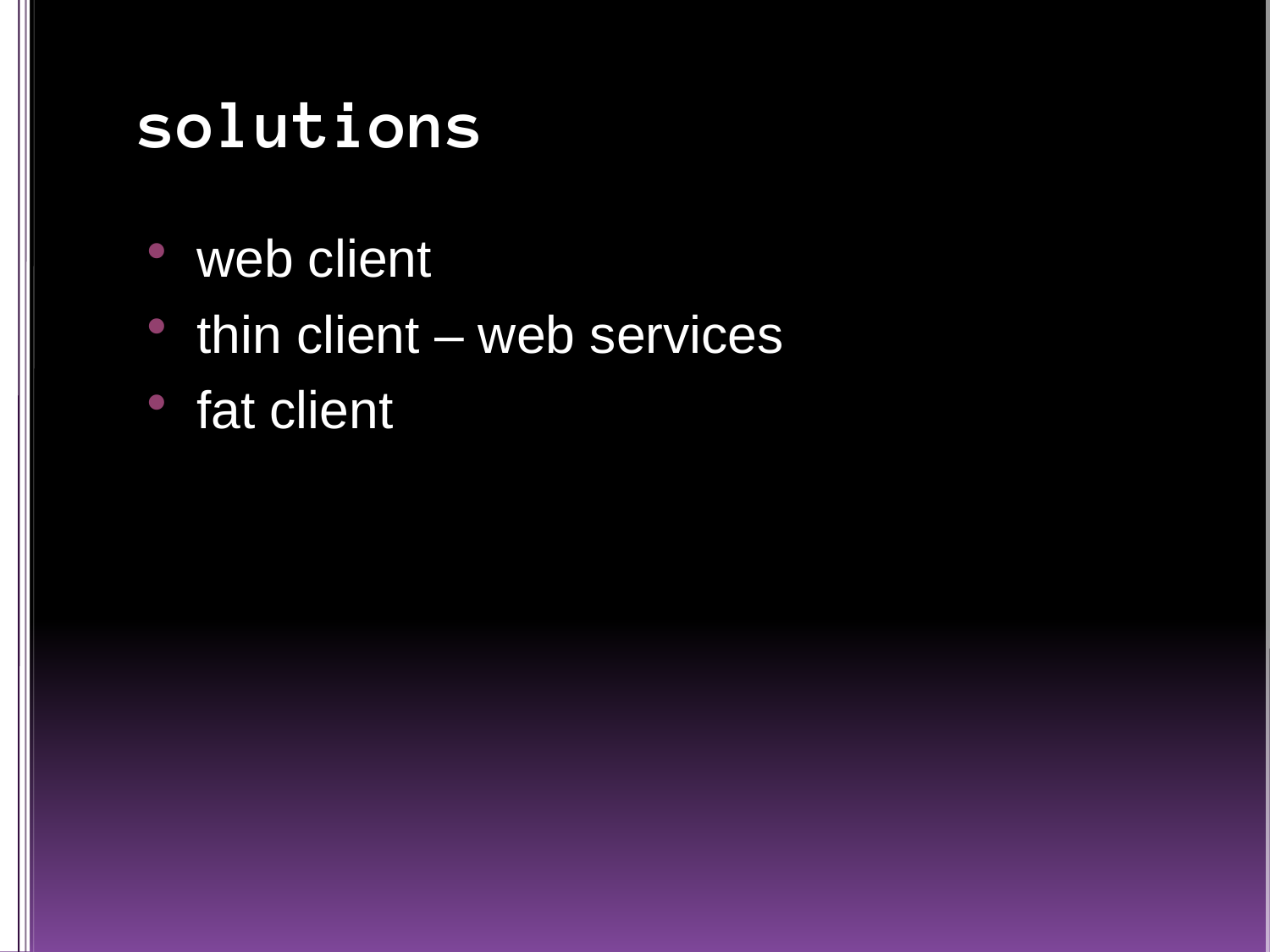

# solutions
web client
thin client – web services
fat client